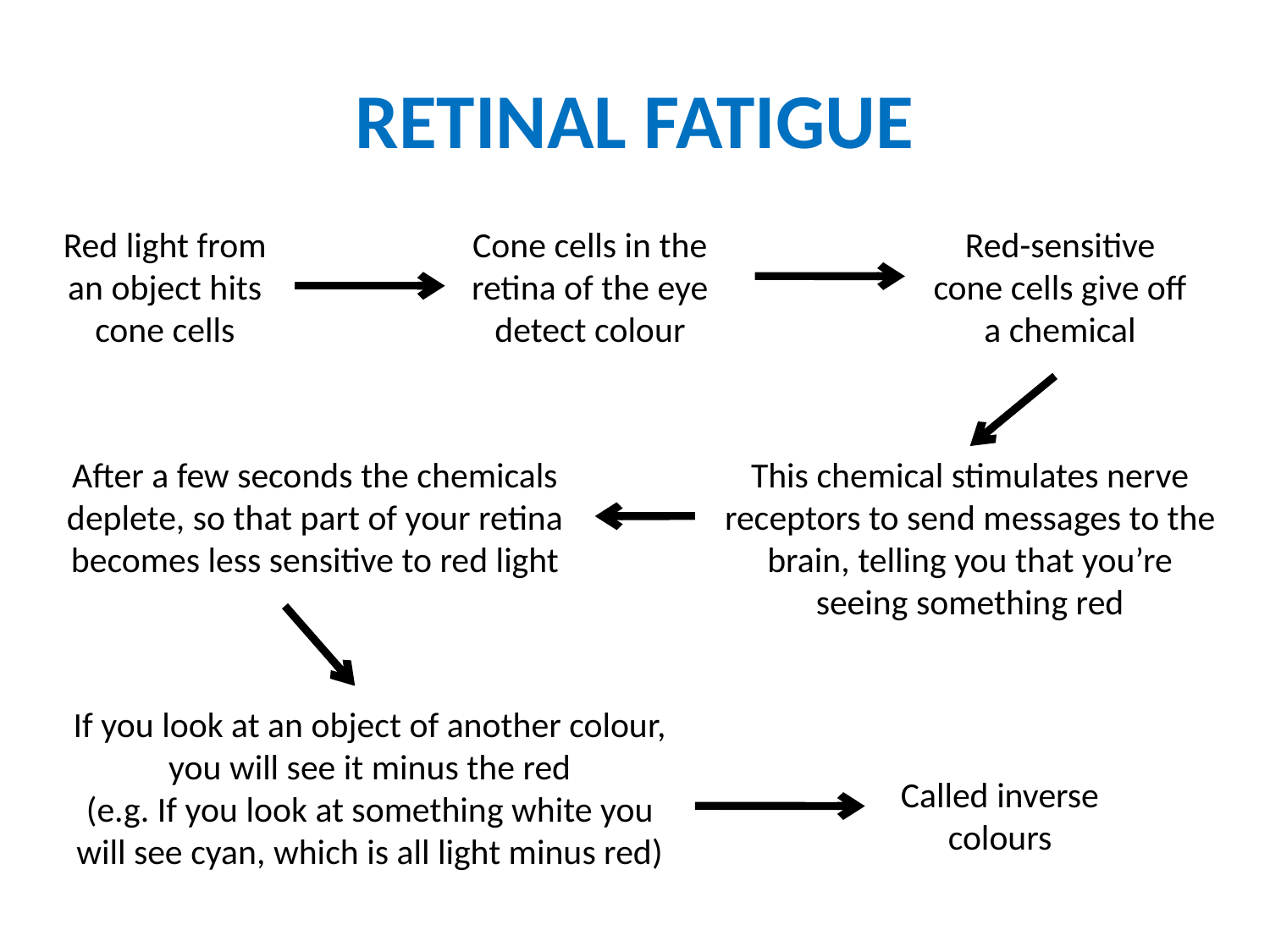

# RETINAL FATIGUE
Red light from an object hits cone cells
Cone cells in the retina of the eye detect colour
Red-sensitive cone cells give off a chemical
After a few seconds the chemicals deplete, so that part of your retina becomes less sensitive to red light
This chemical stimulates nerve receptors to send messages to the brain, telling you that you’re seeing something red
If you look at an object of another colour, you will see it minus the red
(e.g. If you look at something white you will see cyan, which is all light minus red)
Called inverse colours